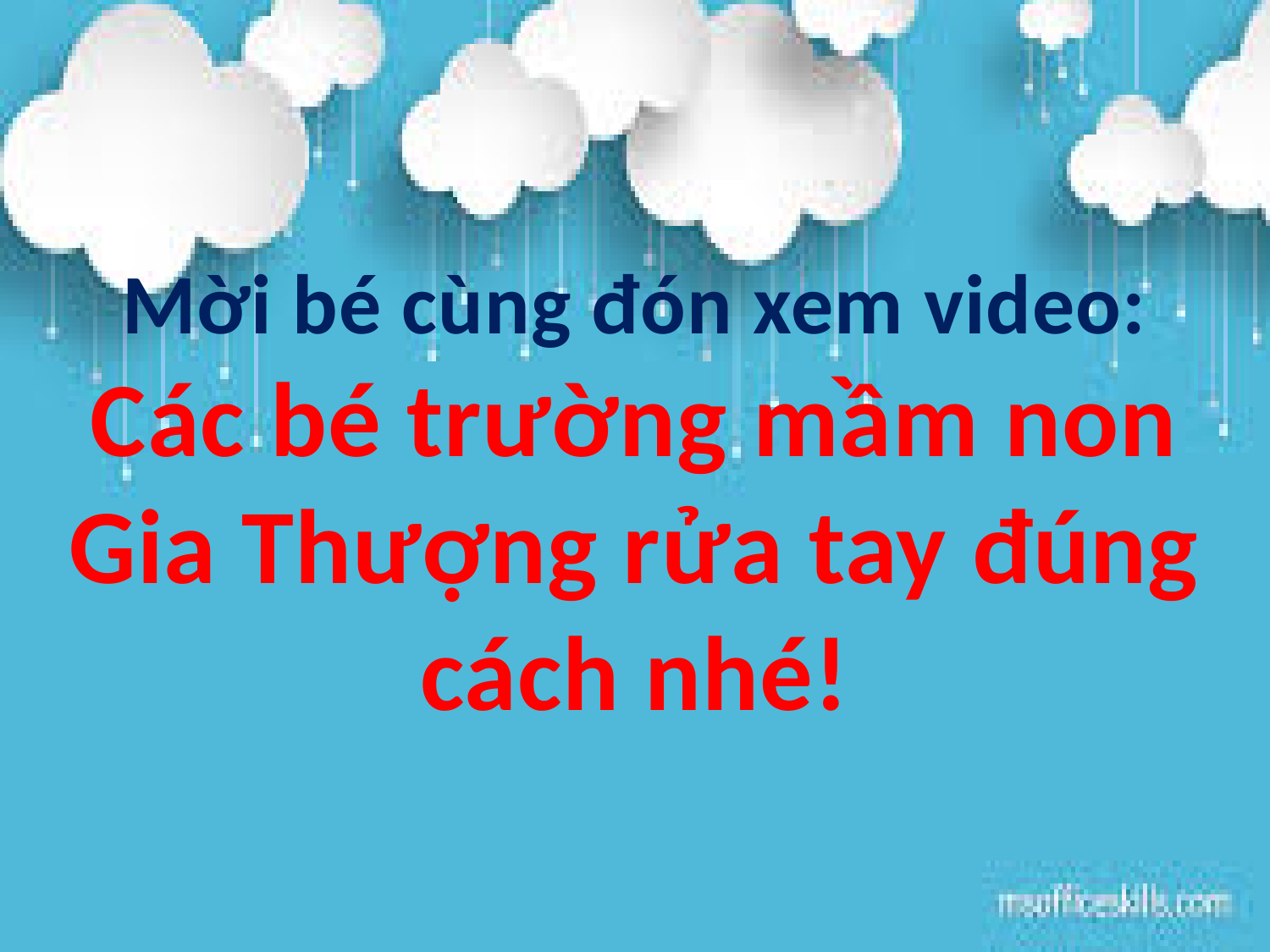

Mời bé cùng đón xem video:
Các bé trường mầm non Gia Thượng rửa tay đúng cách nhé!